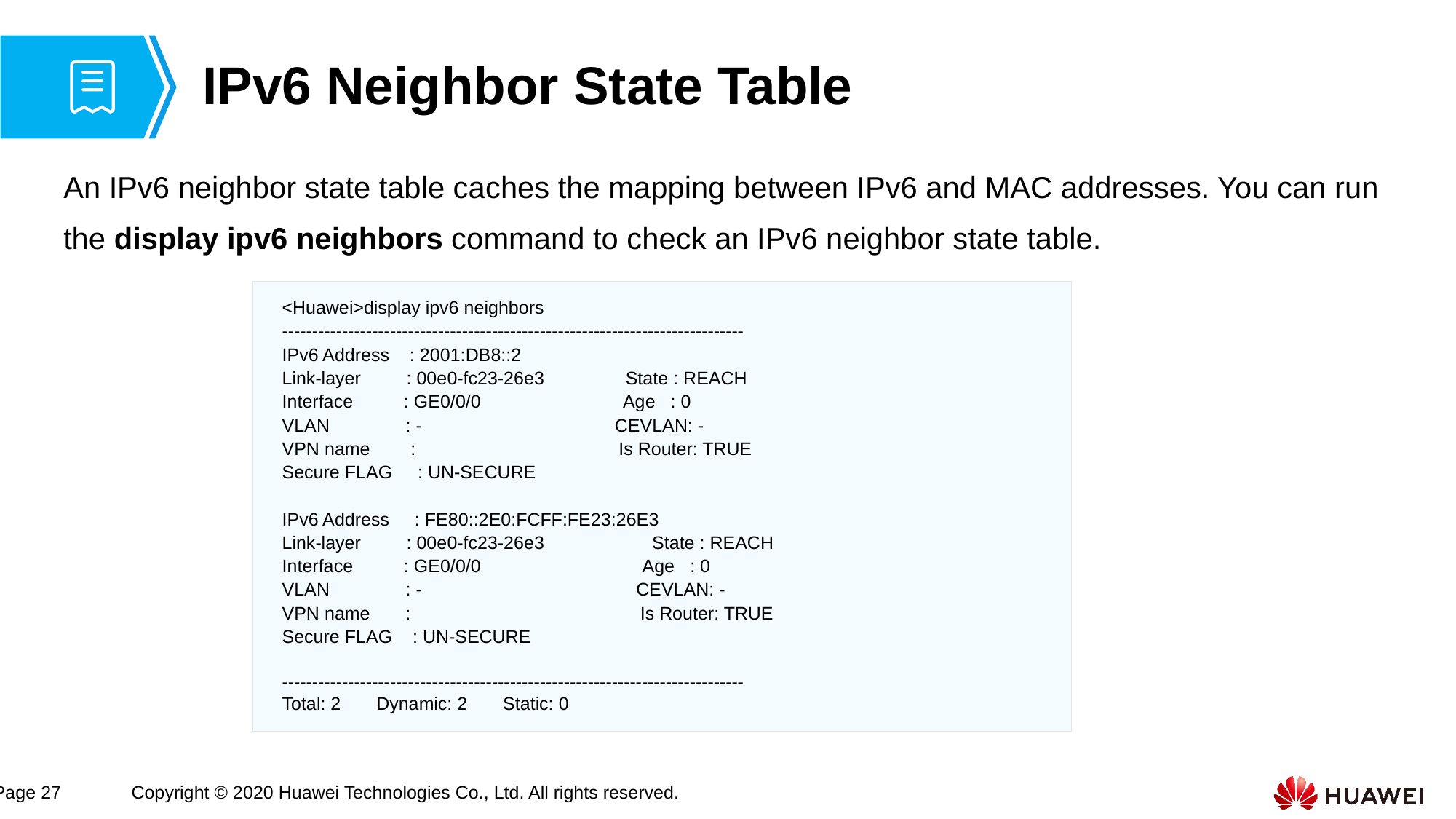

# IPv6 Neighbor State Table
An IPv6 neighbor state table caches the mapping between IPv6 and MAC addresses. You can run the display ipv6 neighbors command to check an IPv6 neighbor state table.

| <Huawei>display ipv6 neighbors |
| --- |
| ----------------------------------------------------------------------------- |
| IPv6 Address : 2001:DB8::2 |
| Link-layer : 00e0-fc23-26e3 State : REACH |
| Interface : GE0/0/0 Age : 0 |
| VLAN : - CEVLAN: - |
| VPN name : Is Router: TRUE |
| Secure FLAG : UN-SECURE |
|  |
| IPv6 Address : FE80::2E0:FCFF:FE23:26E3 |
| Link-layer : 00e0-fc23-26e3 State : REACH |
| Interface : GE0/0/0 Age : 0 |
| VLAN : - CEVLAN: - |
| VPN name : Is Router: TRUE |
| Secure FLAG : UN-SECURE |
|  |
| ----------------------------------------------------------------------------- |
| Total: 2 Dynamic: 2 Static: 0 |